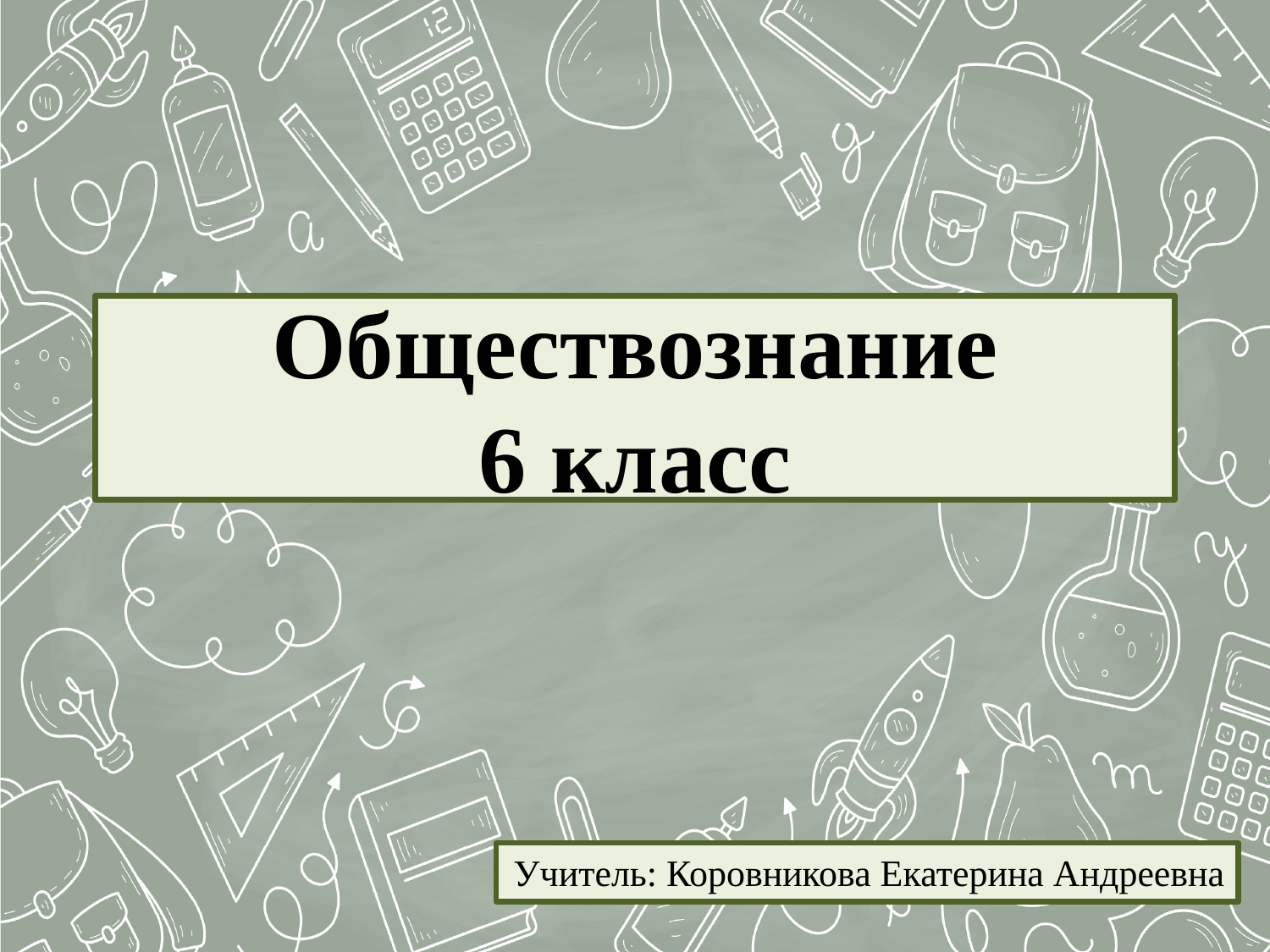

# Обществознание 6 класс
Учитель: Коровникова Екатерина Андреевна